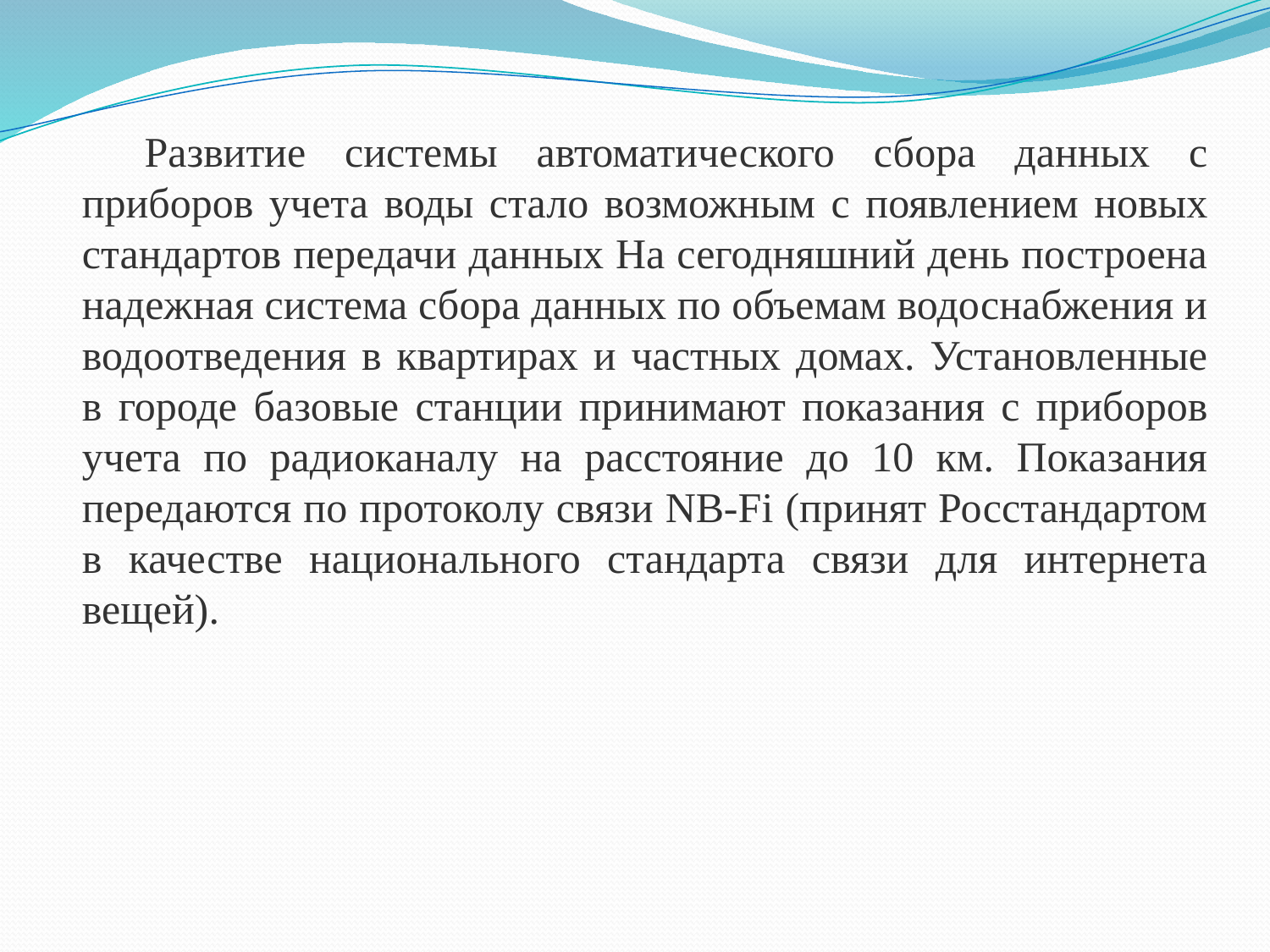

Развитие системы автоматического сбора данных с приборов учета воды стало возможным с появлением новых стандартов передачи данных На сегодняшний день построена надежная система сбора данных по объемам водоснабжения и водоотведения в квартирах и частных домах. Установленные в городе базовые станции принимают показания с приборов учета по радиоканалу на расстояние до 10 км. Показания передаются по протоколу связи NB-Fi (принят Росстандартом в качестве национального стандарта связи для интернета вещей).